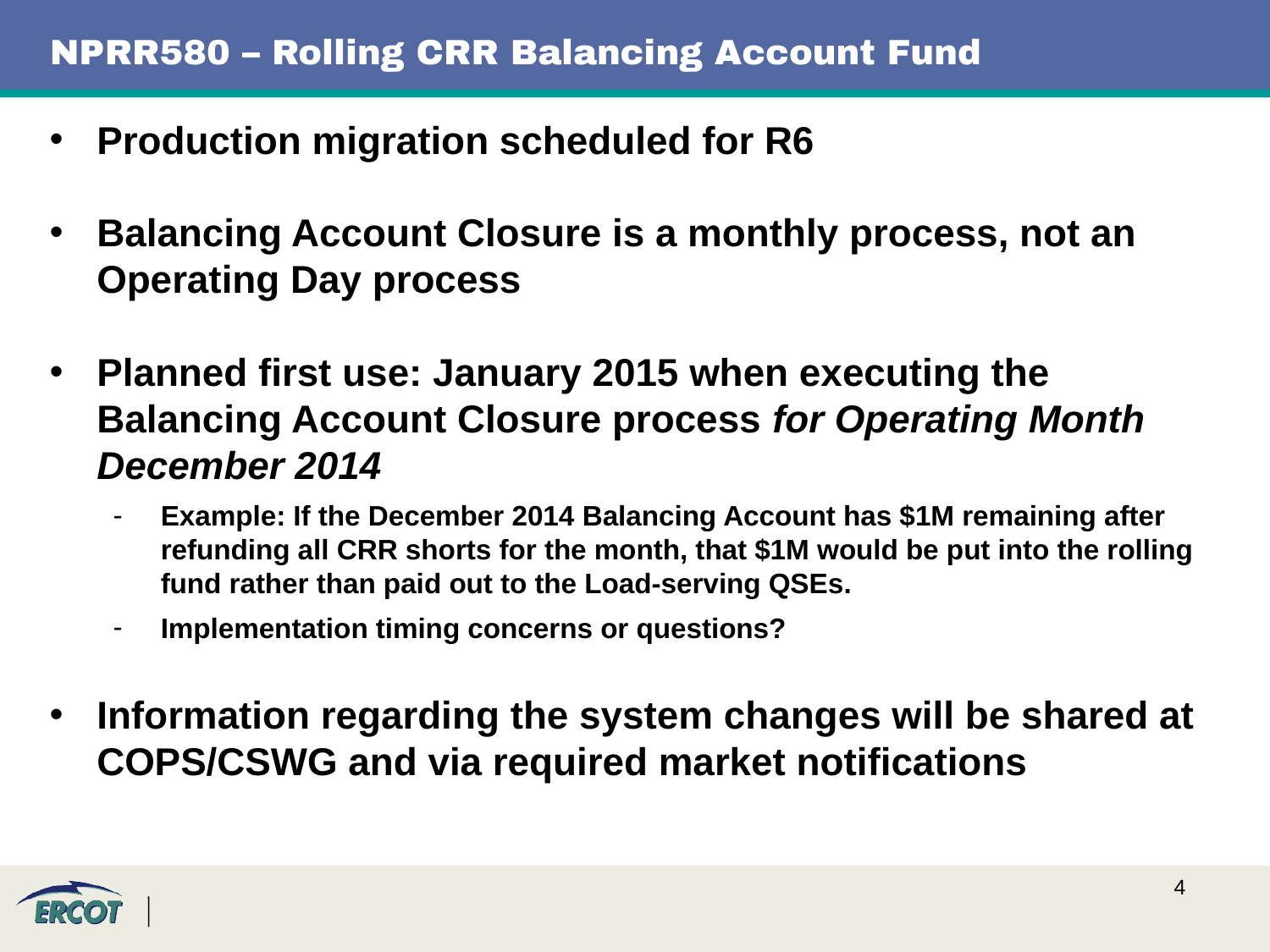

# NPRR580 – Rolling CRR Balancing Account Fund
Production migration scheduled for R6

Balancing Account Closure is a monthly process, not an Operating Day process

Planned first use: January 2015 when executing the Balancing Account Closure process for Operating Month December 2014
Example: If the December 2014 Balancing Account has $1M remaining after refunding all CRR shorts for the month, that $1M would be put into the rolling fund rather than paid out to the Load-serving QSEs.
Implementation timing concerns or questions?

Information regarding the system changes will be shared at COPS/CSWG and via required market notifications